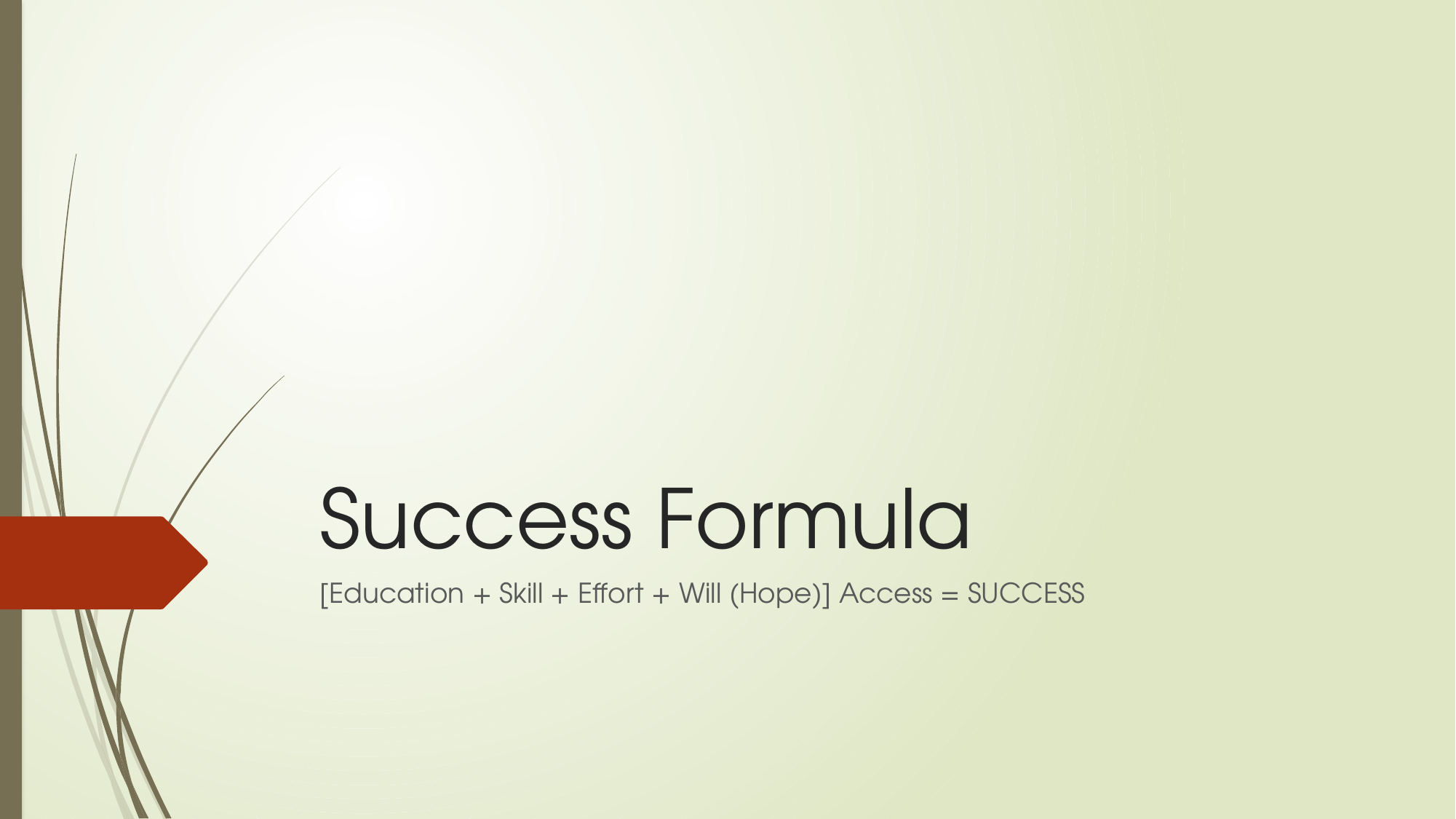

# Success Formula
[Education + Skill + Effort + Will (Hope)] Access = SUCCESS